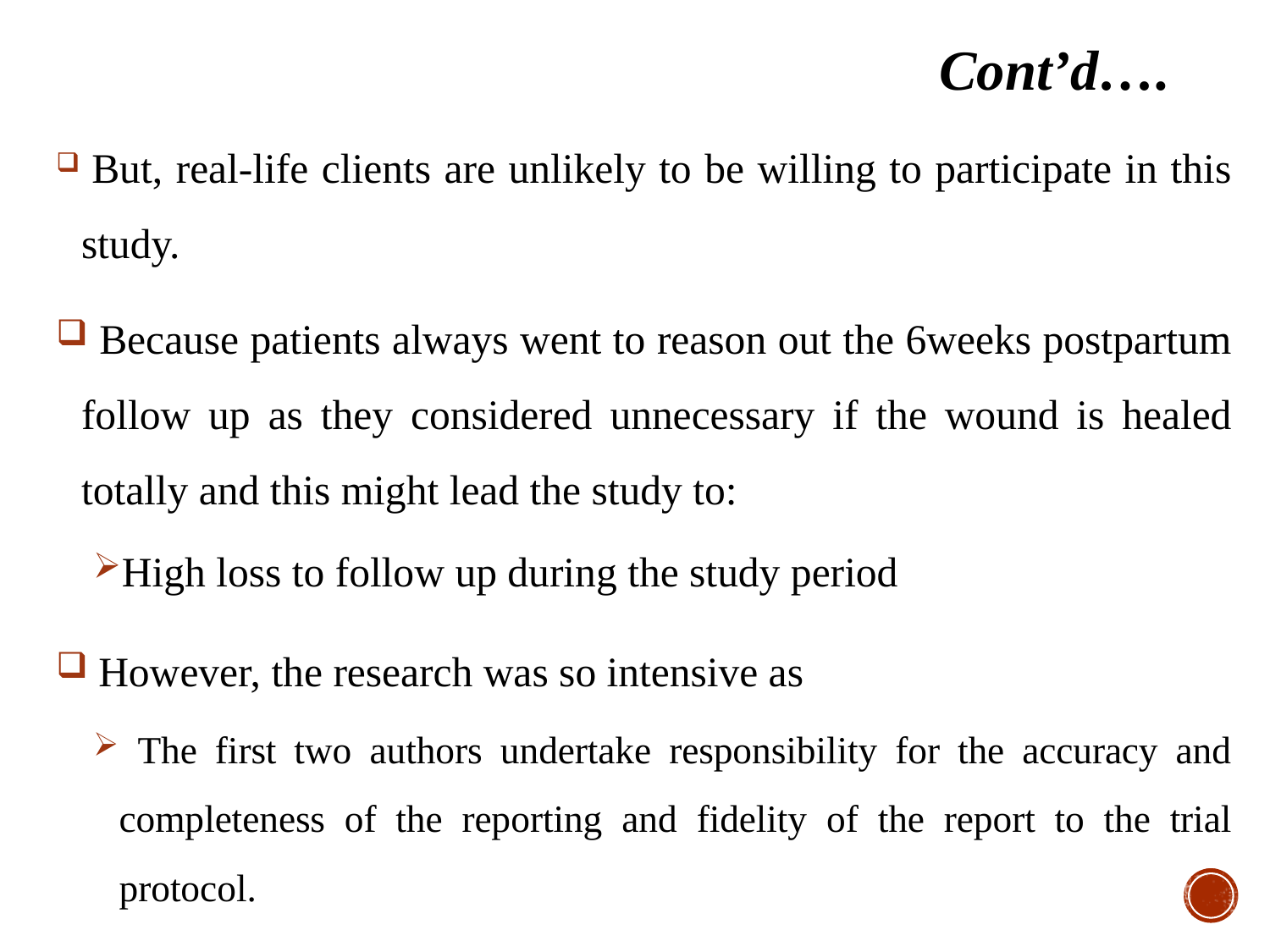

# Cont’d….
 But, real-life clients are unlikely to be willing to participate in this study.
 Because patients always went to reason out the 6weeks postpartum follow up as they considered unnecessary if the wound is healed totally and this might lead the study to:
High loss to follow up during the study period
 However, the research was so intensive as
 The first two authors undertake responsibility for the accuracy and completeness of the reporting and fidelity of the report to the trial protocol.
13